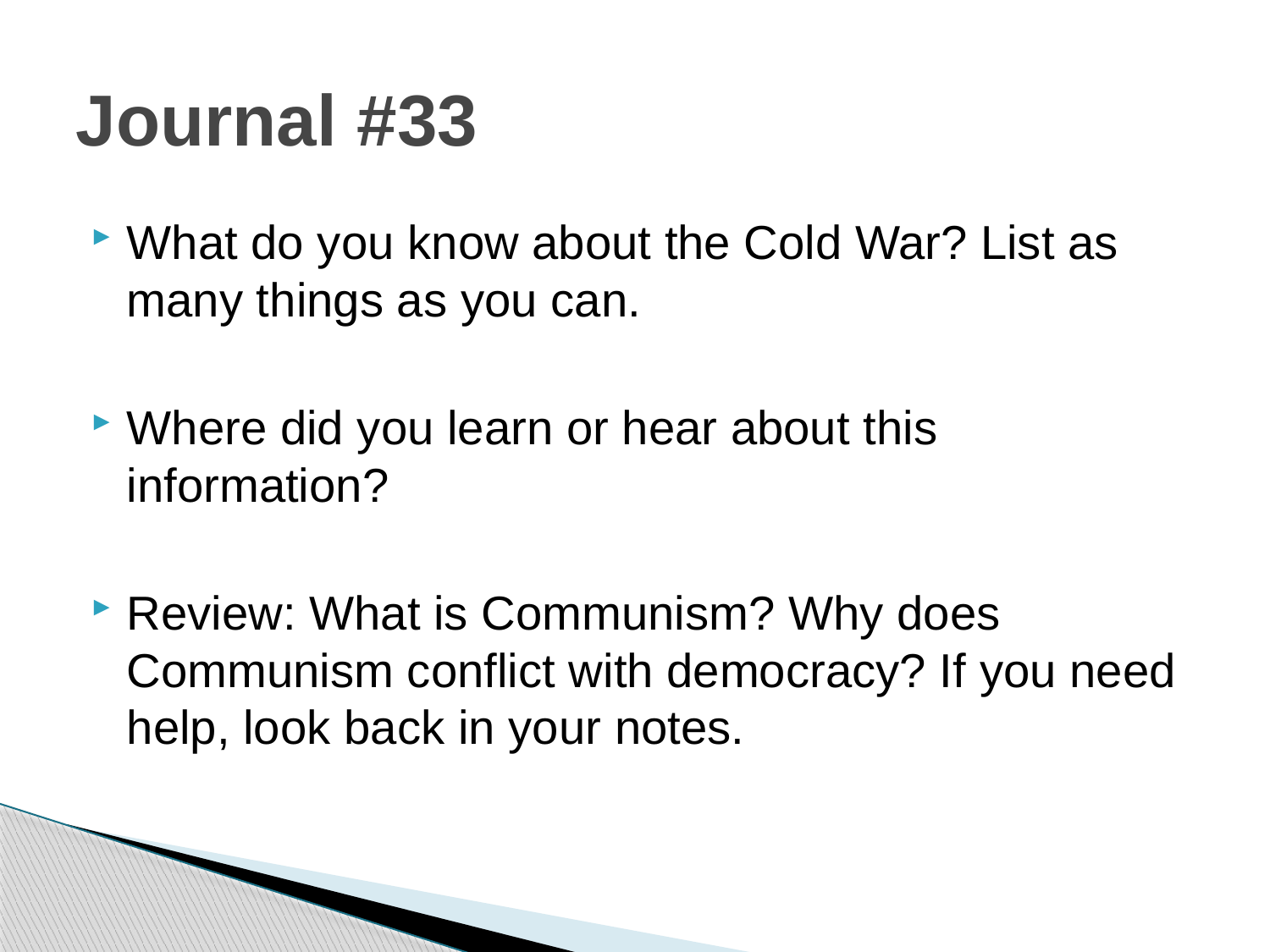

# Journal #33
What do you know about the Cold War? List as many things as you can.

Where did you learn or hear about this information?

Review: What is Communism? Why does Communism conflict with democracy? If you need help, look back in your notes.